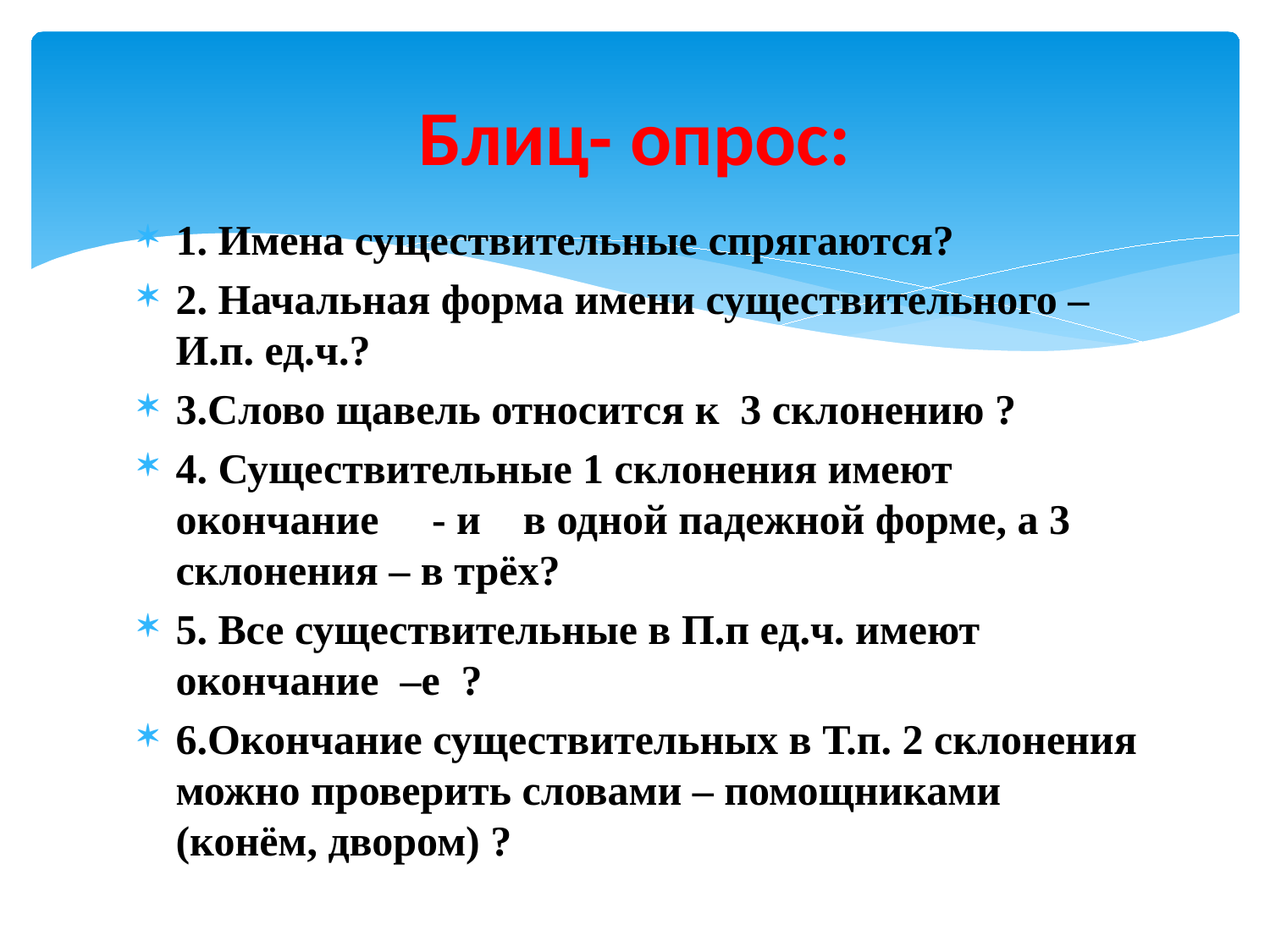

# Блиц- опрос:
1. Имена существительные спрягаются?
2. Начальная форма имени существительного – И.п. ед.ч.?
3.Слово щавель относится к  3 склонению ?
4. Существительные 1 склонения имеют окончание     - и    в одной падежной форме, а 3 склонения – в трёх?
5. Все существительные в П.п ед.ч. имеют окончание  –е  ?
6.Окончание существительных в Т.п. 2 склонения можно проверить словами – помощниками (конём, двором) ?